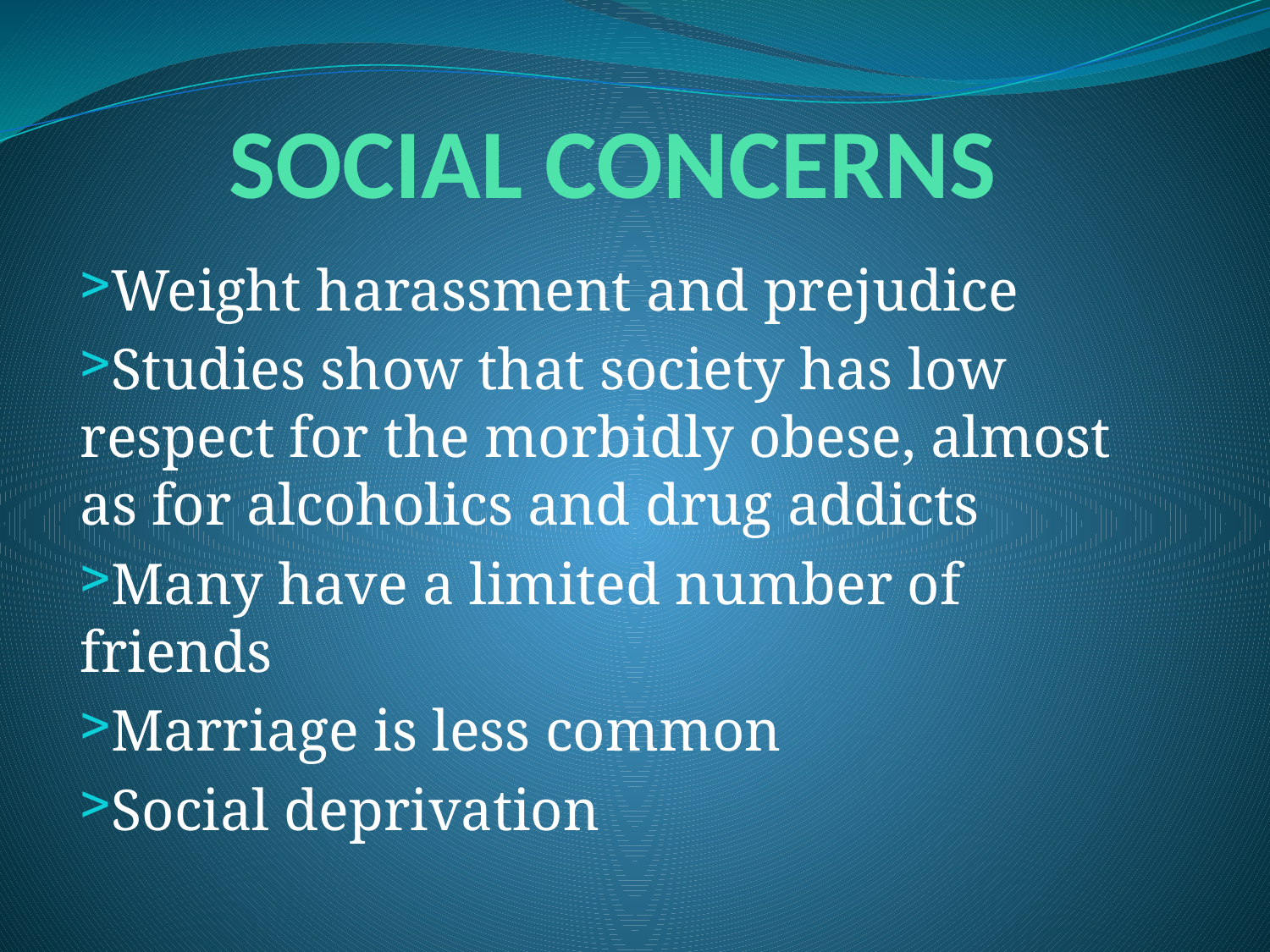

# SOCIAL CONCERNS
Weight harassment and prejudice
Studies show that society has low respect for the morbidly obese, almost as for alcoholics and drug addicts
Many have a limited number of friends
Marriage is less common
Social deprivation